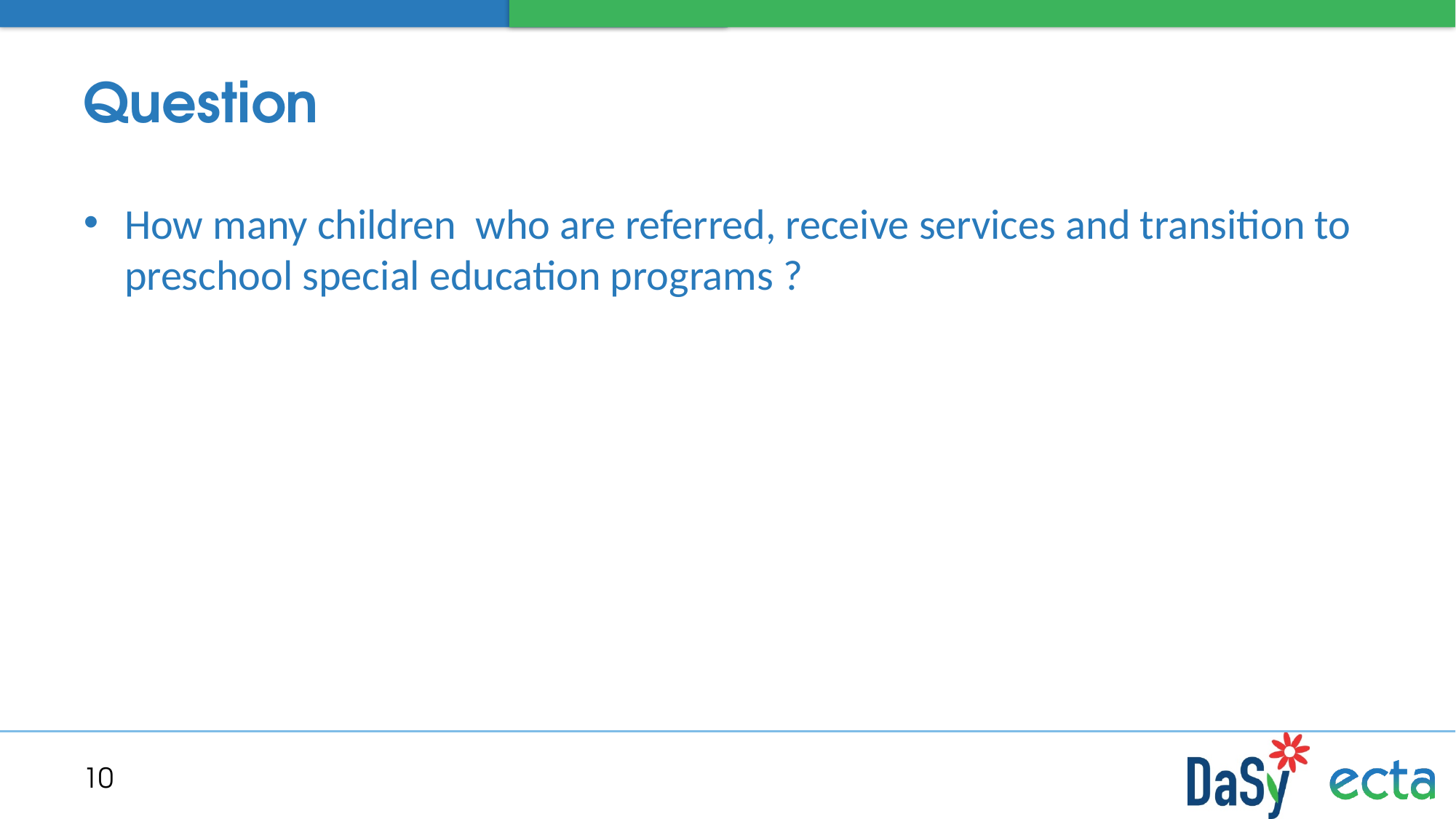

# Question
How many children  who are referred, receive services and transition to preschool special education programs ?
10